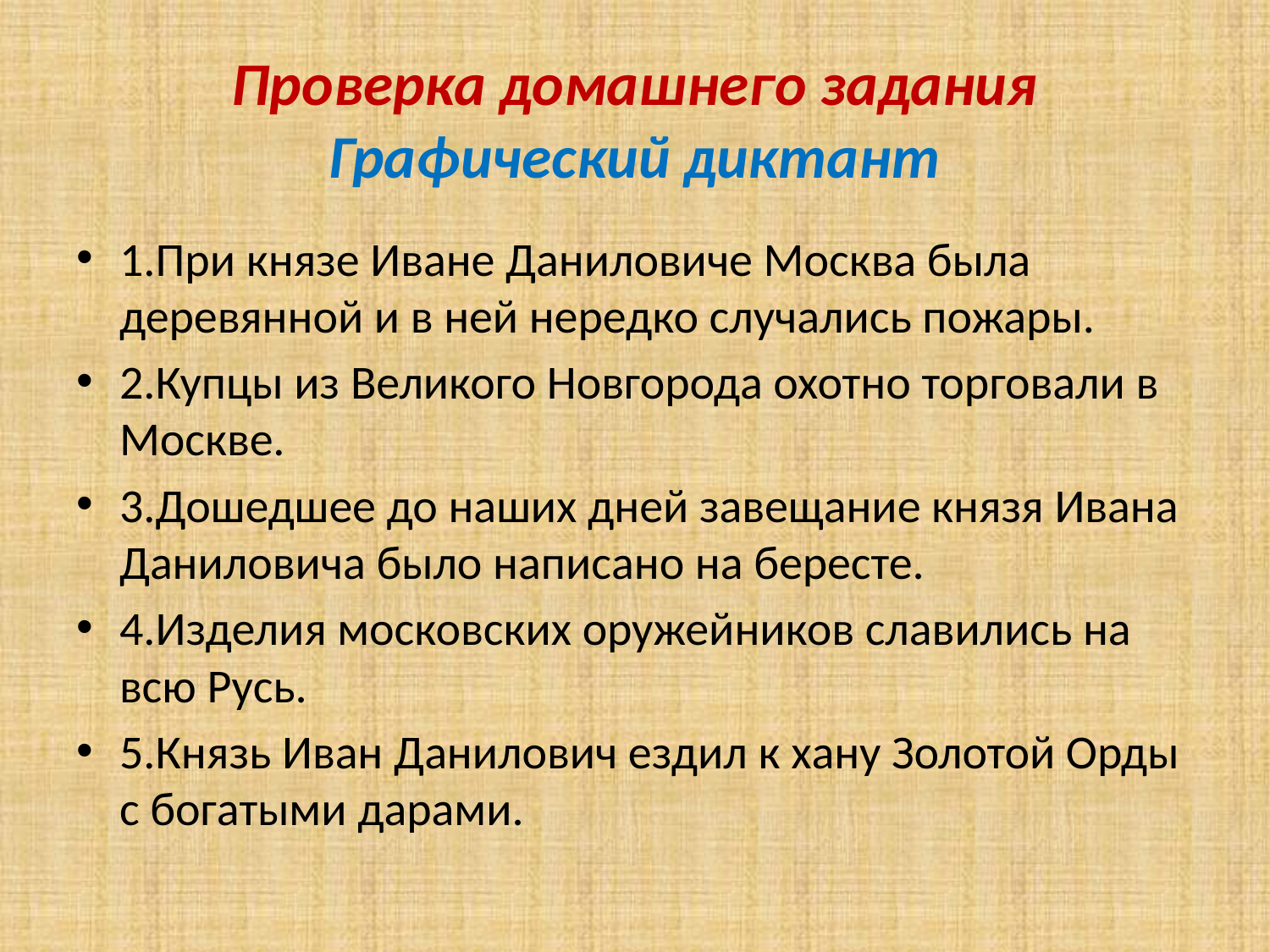

# Проверка домашнего задания Графический диктант
1.При князе Иване Даниловиче Москва была деревянной и в ней нередко случались пожары.
2.Купцы из Великого Новгорода охотно торговали в Москве.
3.Дошедшее до наших дней завещание князя Ивана Даниловича было написано на бересте.
4.Изделия московских оружейников славились на всю Русь.
5.Князь Иван Данилович ездил к хану Золотой Орды с богатыми дарами.